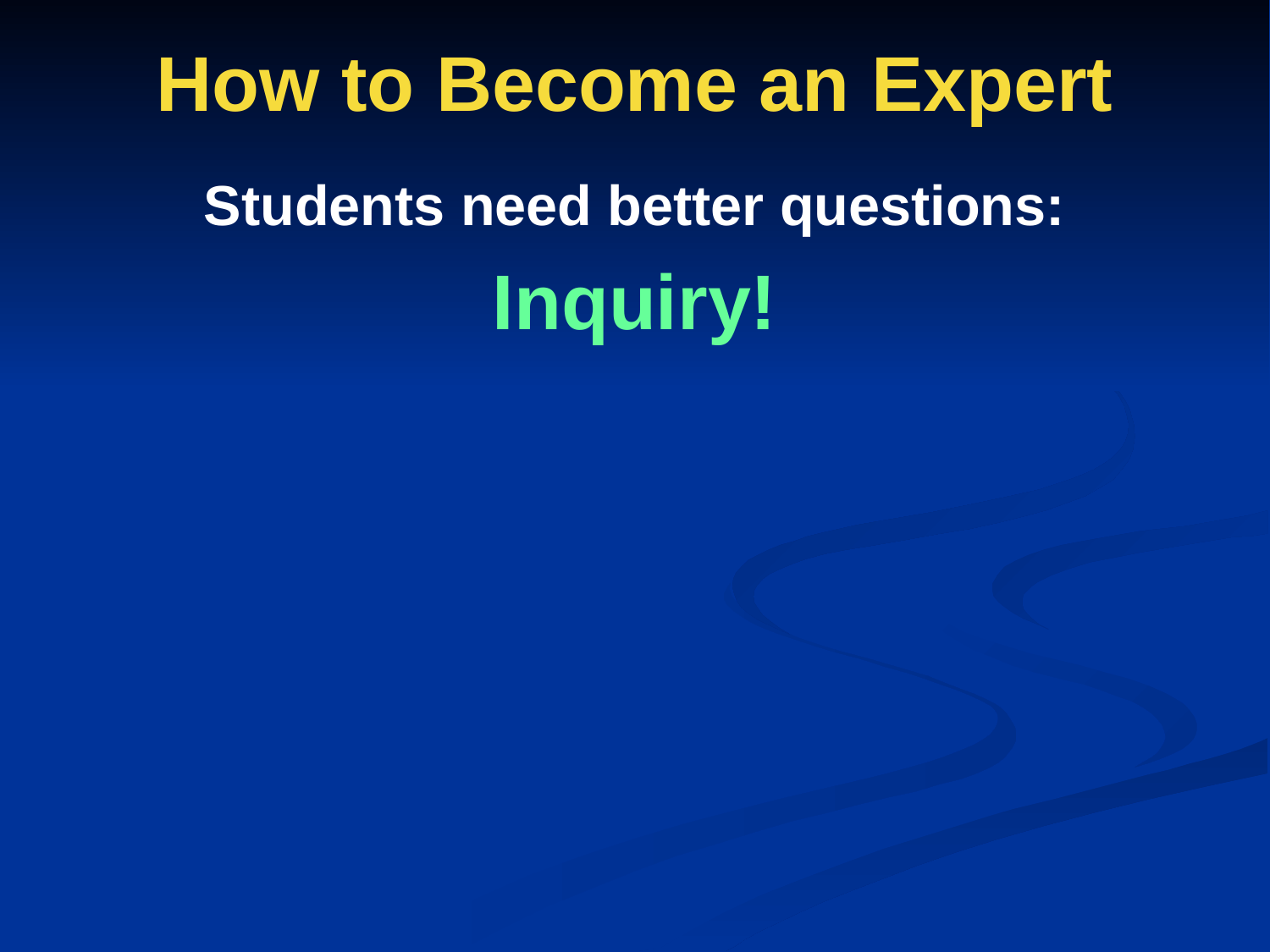

# How to Become an Expert
Students need better questions:
Inquiry!